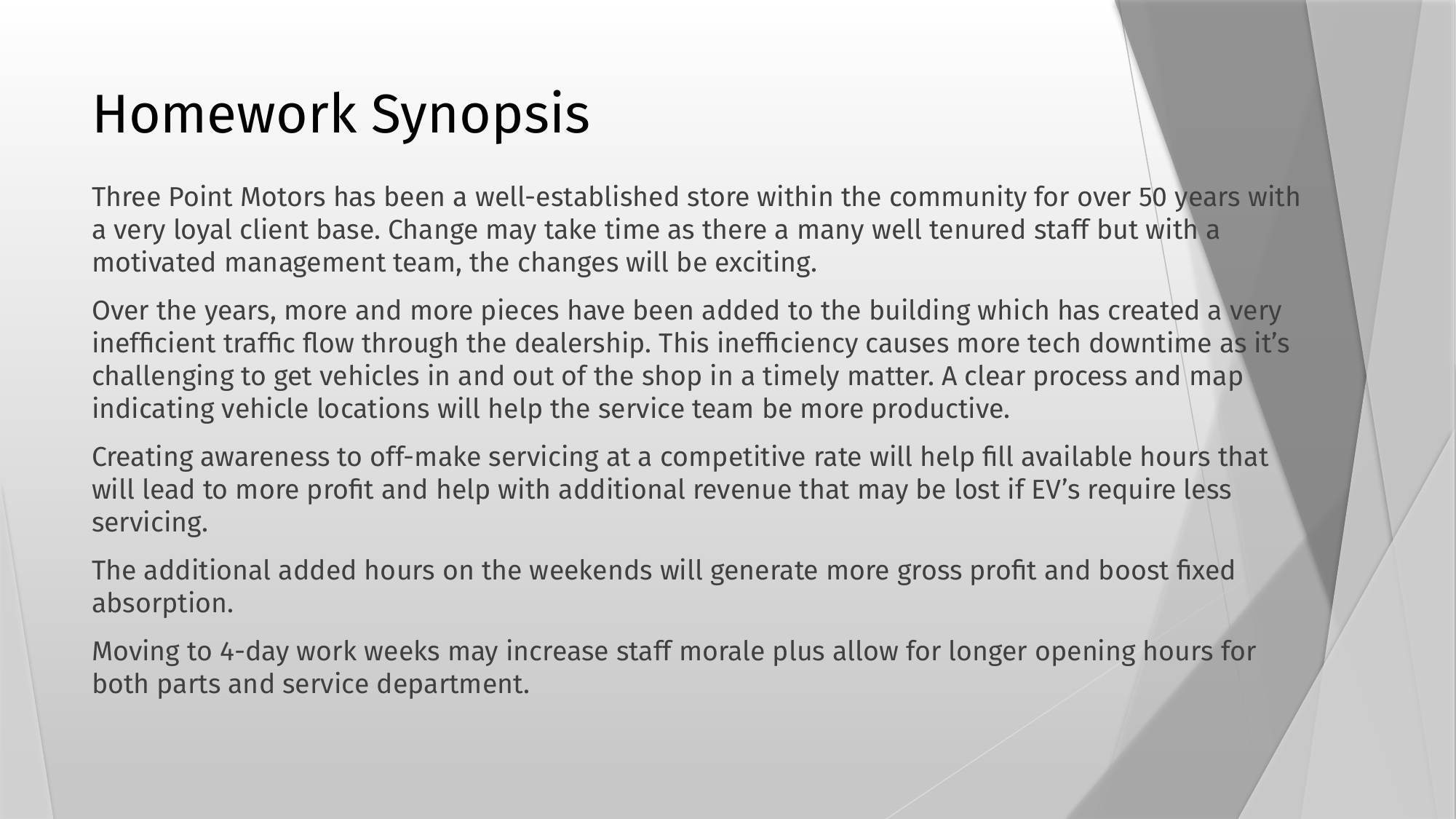

# Homework Synopsis
Three Point Motors has been a well-established store within the community for over 50 years with a very loyal client base. Change may take time as there a many well tenured staff but with a motivated management team, the changes will be exciting.
Over the years, more and more pieces have been added to the building which has created a very inefficient traffic flow through the dealership. This inefficiency causes more tech downtime as it’s challenging to get vehicles in and out of the shop in a timely matter. A clear process and map indicating vehicle locations will help the service team be more productive.
Creating awareness to off-make servicing at a competitive rate will help fill available hours that will lead to more profit and help with additional revenue that may be lost if EV’s require less servicing.
The additional added hours on the weekends will generate more gross profit and boost fixed absorption.
Moving to 4-day work weeks may increase staff morale plus allow for longer opening hours for both parts and service department.